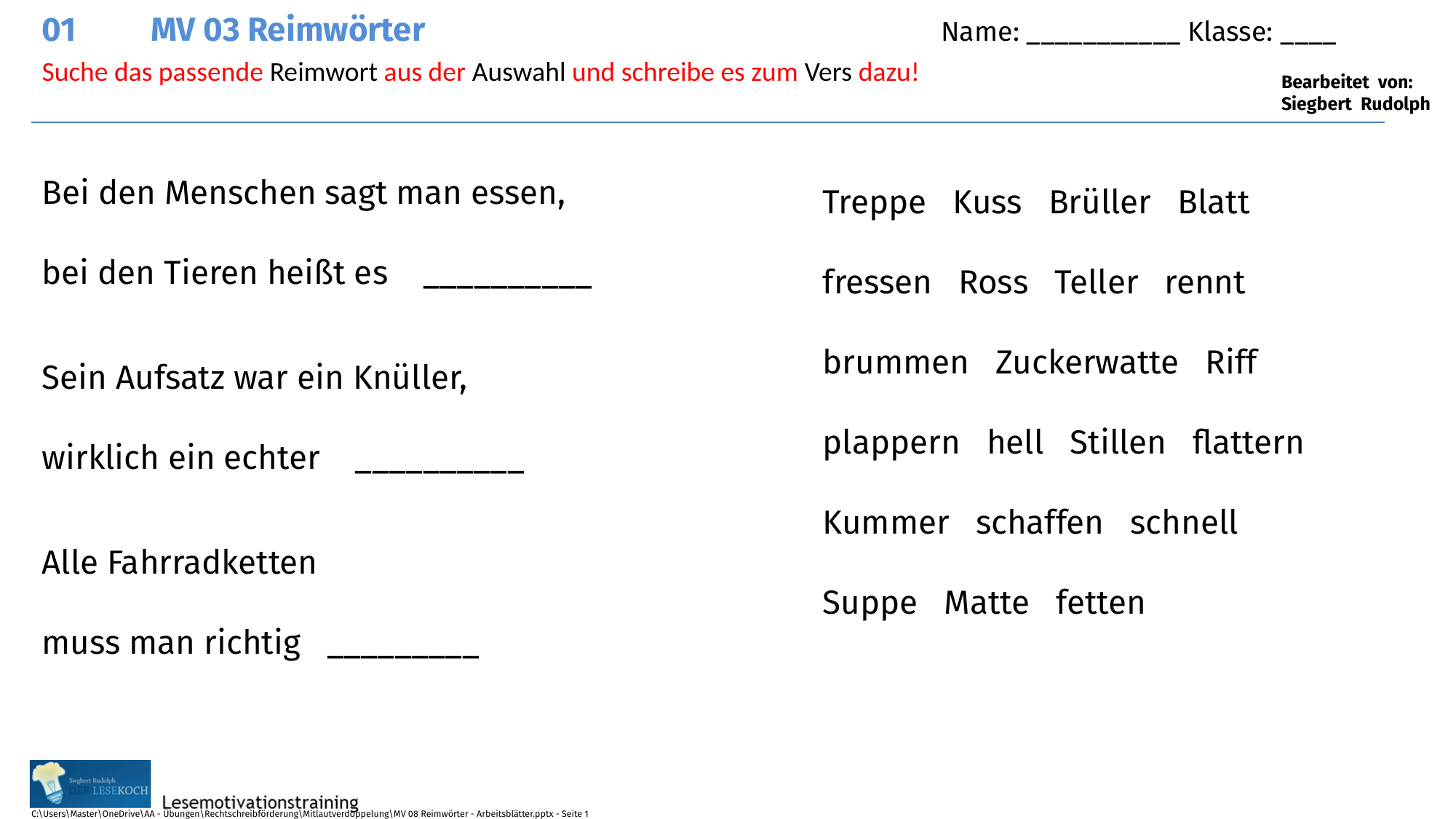

01	MV 03 Reimwörter					   Name: ___________ Klasse: ____
1
Suche das passende Reimwort aus der Auswahl und schreibe es zum Vers dazu!
Bei den Menschen sagt man essen,
bei den Tieren heißt es    __________
Treppe   Kuss   Brüller   Blatt    fressen   Ross   Teller   rennt   brummen   Zuckerwatte   Riff   plappern   hell   Stillen   flattern   Kummer   schaffen   schnell   Suppe   Matte   fetten

Sein Aufsatz war ein Knüller,
wirklich ein echter    __________
Alle Fahrradketten
muss man richtig   _________

C:\Users\Master\OneDrive\AA - Übungen\Rechtschreibförderung\Mitlautverdoppelung\MV 08 Reimwörter - Arbeitsblätter.pptx - Seite 1